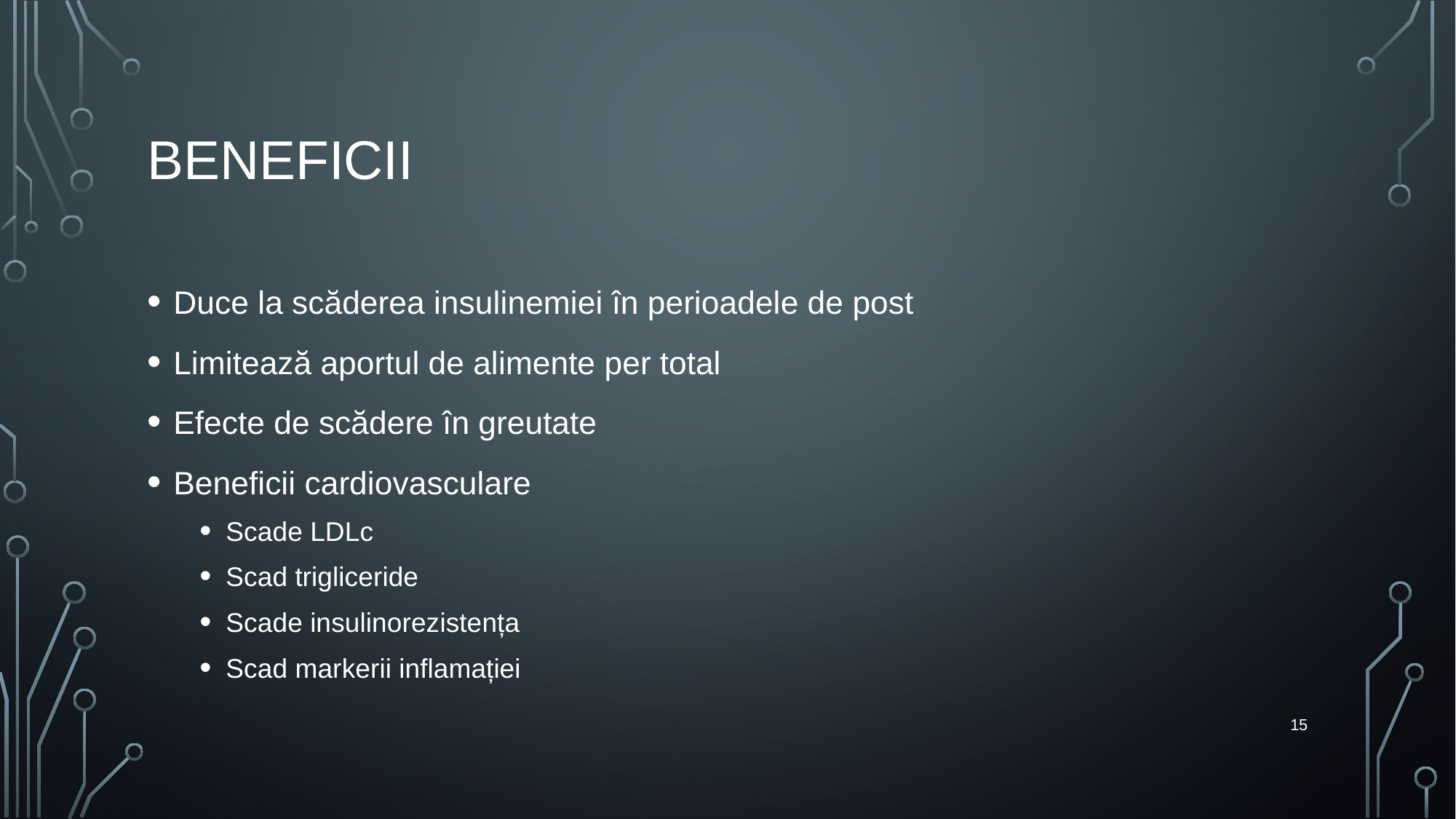

# beneficii
Duce la scăderea insulinemiei în perioadele de post
Limitează aportul de alimente per total
Efecte de scădere în greutate
Beneficii cardiovasculare
Scade LDLc
Scad trigliceride
Scade insulinorezistența
Scad markerii inflamației
15